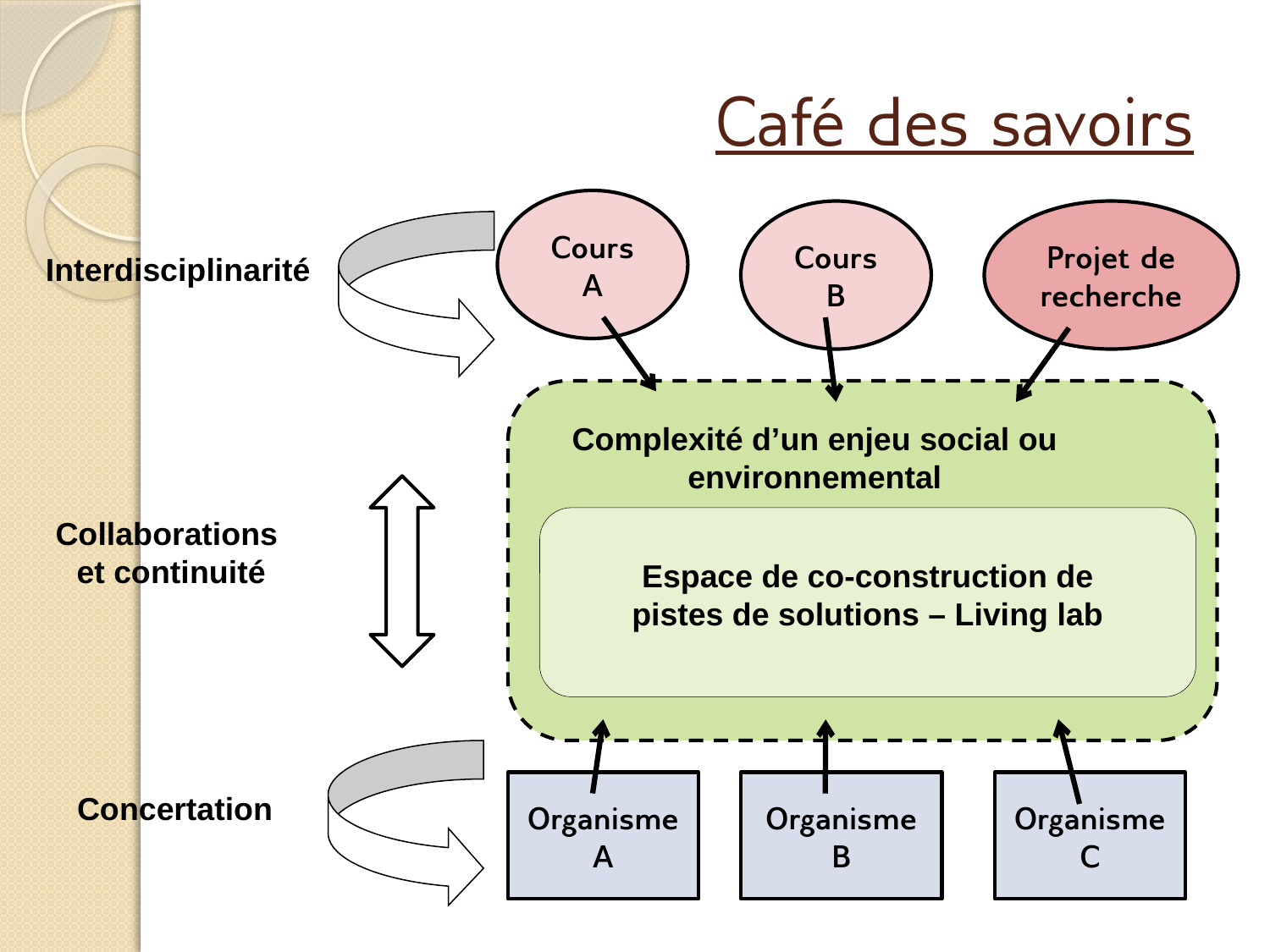

# Café des savoirs
Cours A
Cours B
Projet de recherche

Interdisciplinarité

Complexité d’un enjeu social ou environnemental

Collaborations
et continuité

Espace de co-construction de pistes de solutions – Living lab

Concertation
Organisme A
Organisme B
Organisme C